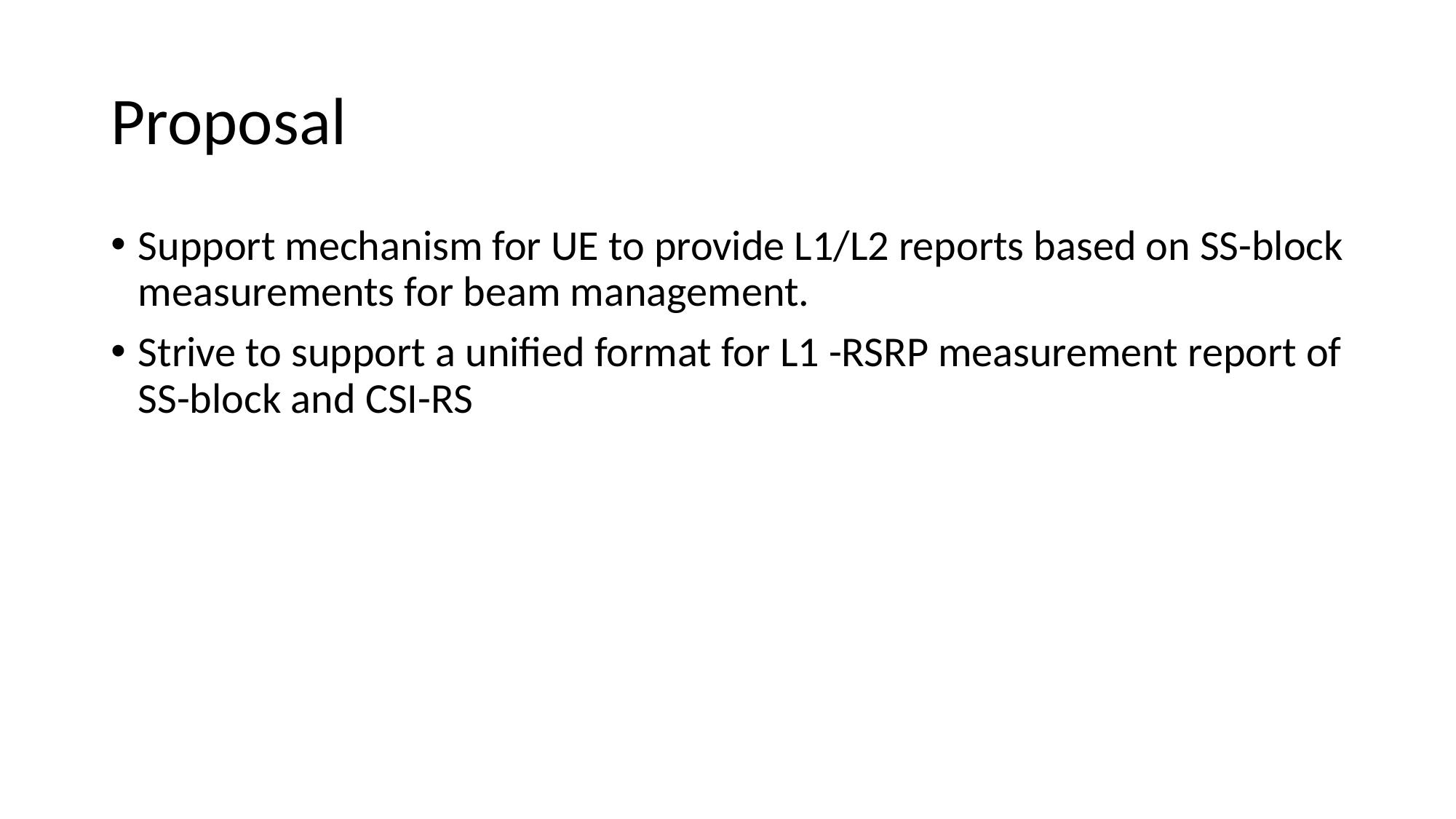

# Proposal
Support mechanism for UE to provide L1/L2 reports based on SS-block measurements for beam management.
Strive to support a unified format for L1 -RSRP measurement report of SS-block and CSI-RS